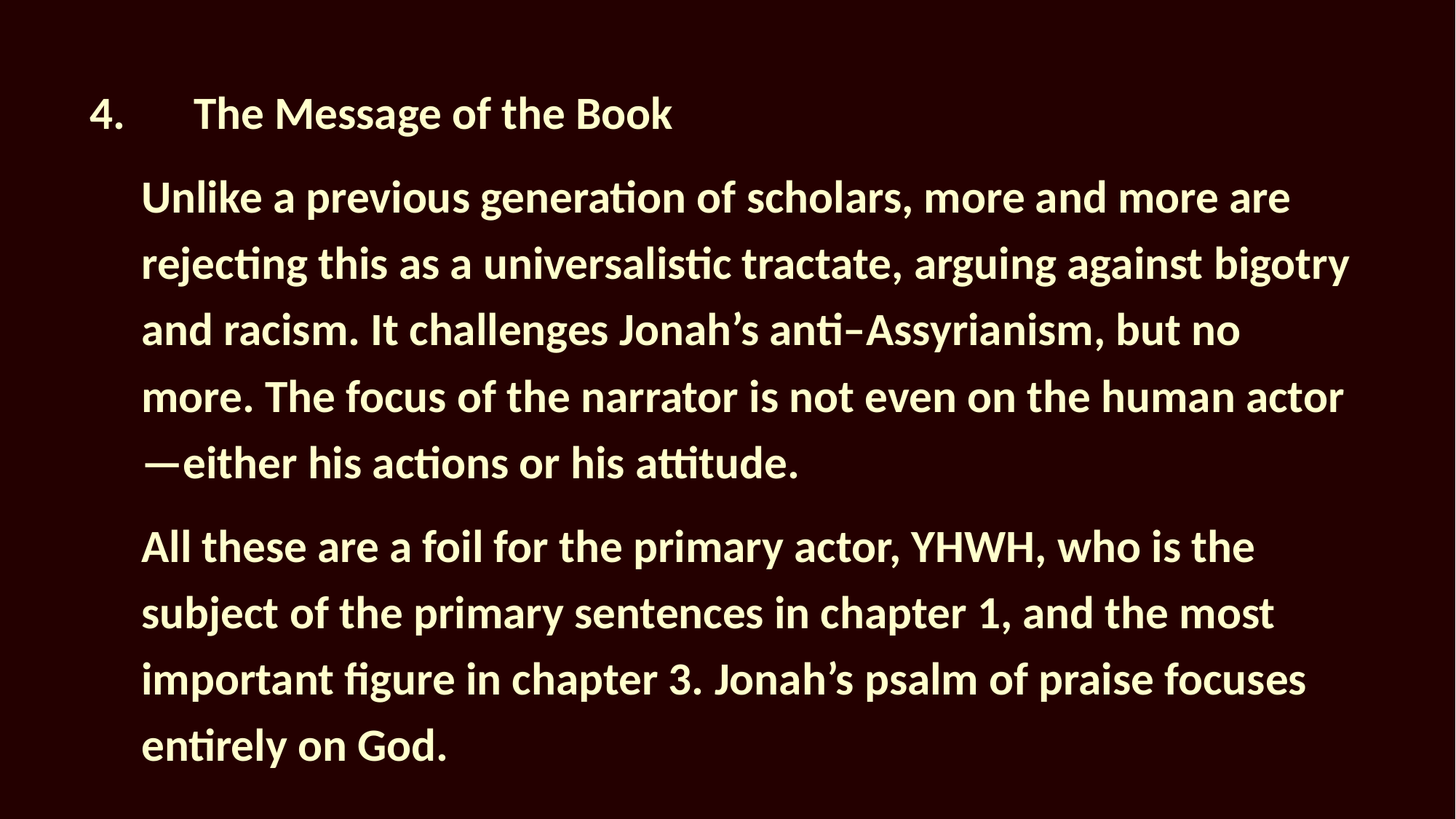

4.	The Message of the Book
Unlike a previous generation of scholars, more and more are rejecting this as a universalistic tractate, arguing against bigotry and racism. It challenges Jonah’s anti–Assyrianism, but no more. The focus of the narrator is not even on the human actor—either his actions or his attitude.
All these are a foil for the primary actor, YHWH, who is the subject of the primary sentences in chapter 1, and the most important figure in chapter 3. Jonah’s psalm of praise focuses entirely on God.